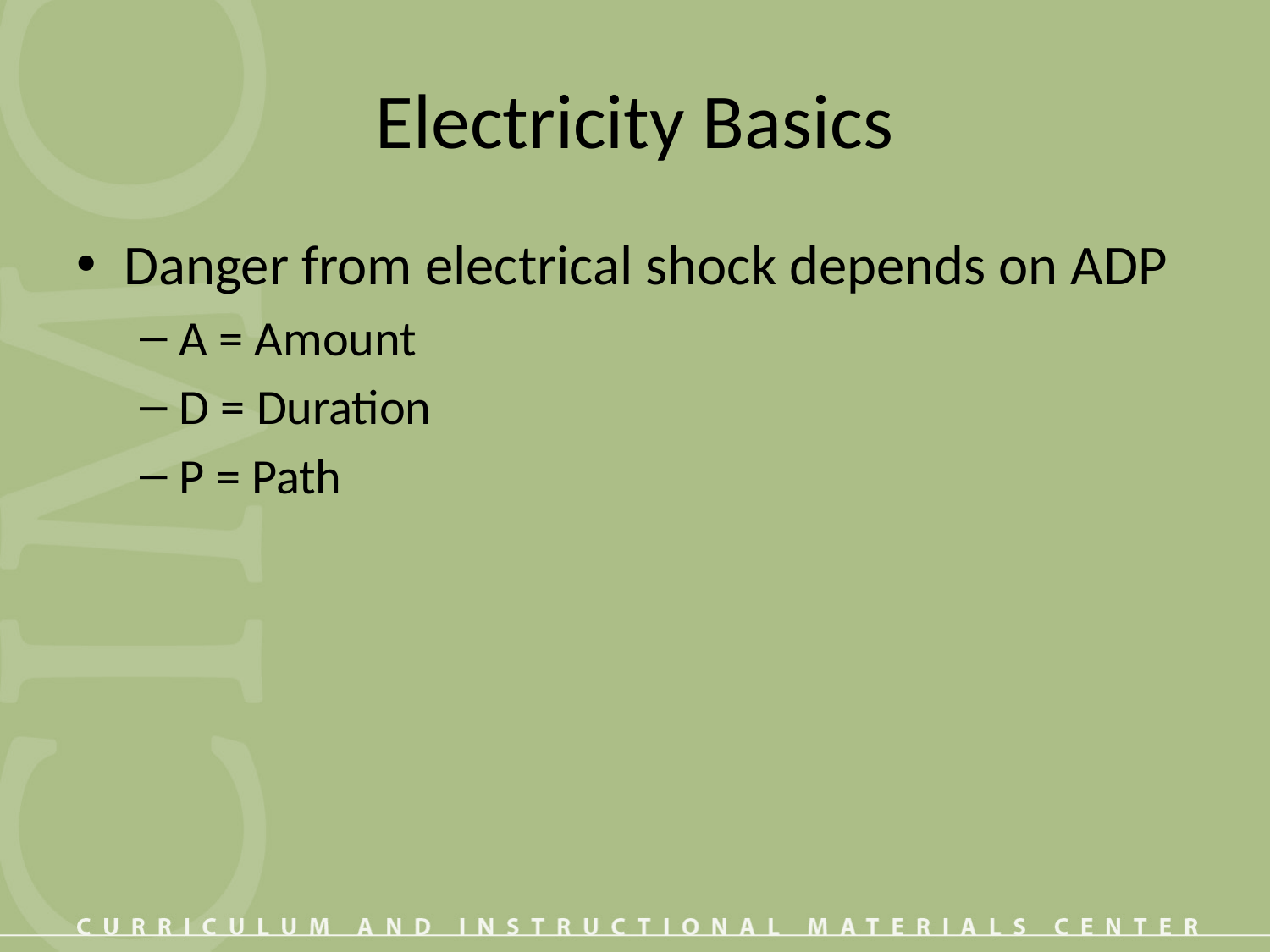

# Electricity Basics
Danger from electrical shock depends on ADP
A = Amount
D = Duration
P = Path